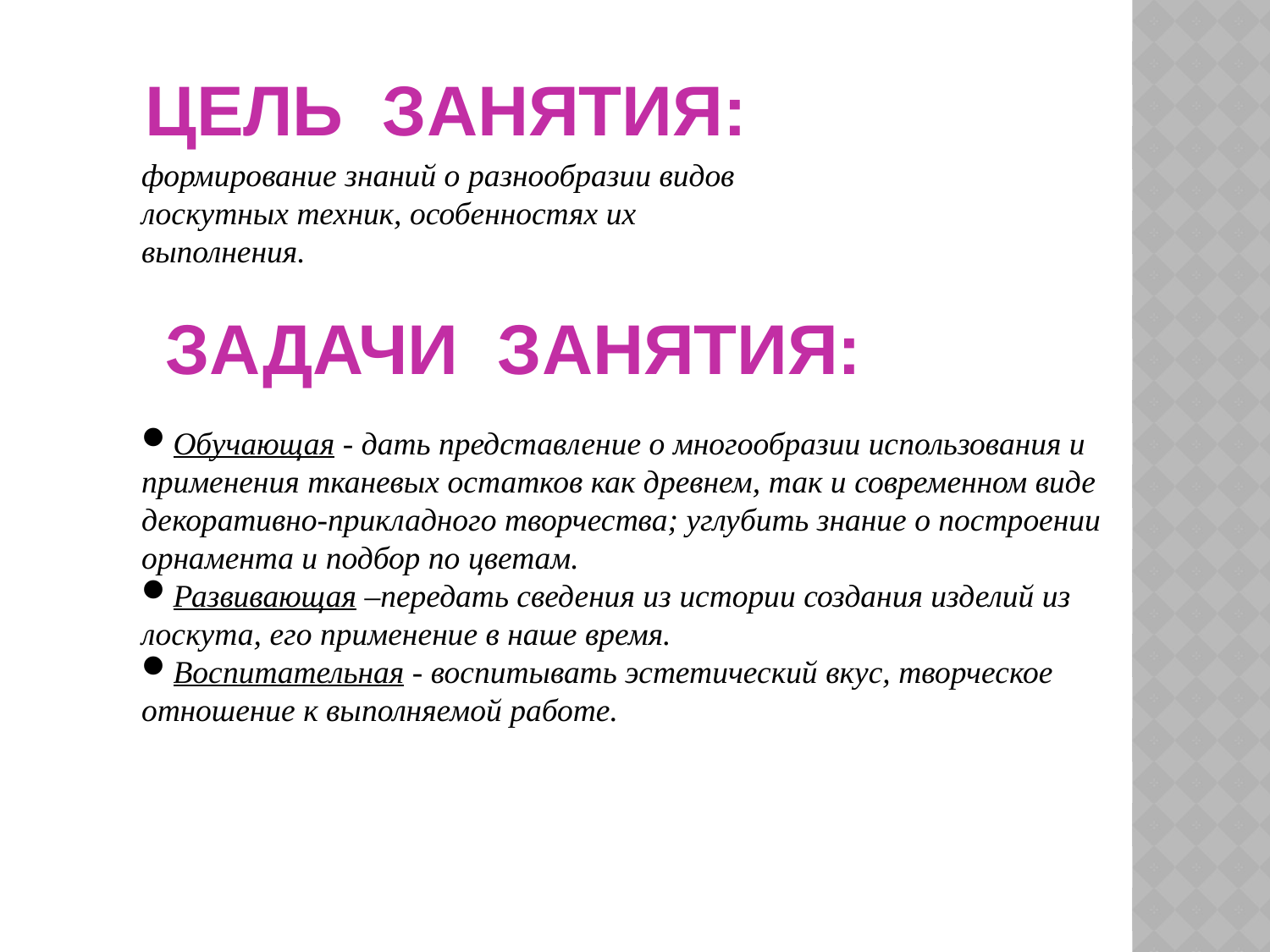

# Цель  занятия:
формирование знаний о разнообразии видов лоскутных техник, особенностях их выполнения.
Задачи  занятия:

Обучающая - дать представление о многообразии использования и применения тканевых остатков как древнем, так и современном виде декоративно-прикладного творчества; углубить знание о построении орнамента и подбор по цветам.
Развивающая –передать сведения из истории создания изделий из лоскута, его применение в наше время.
Воспитательная - воспитывать эстетический вкус, творческое отношение к выполняемой работе.